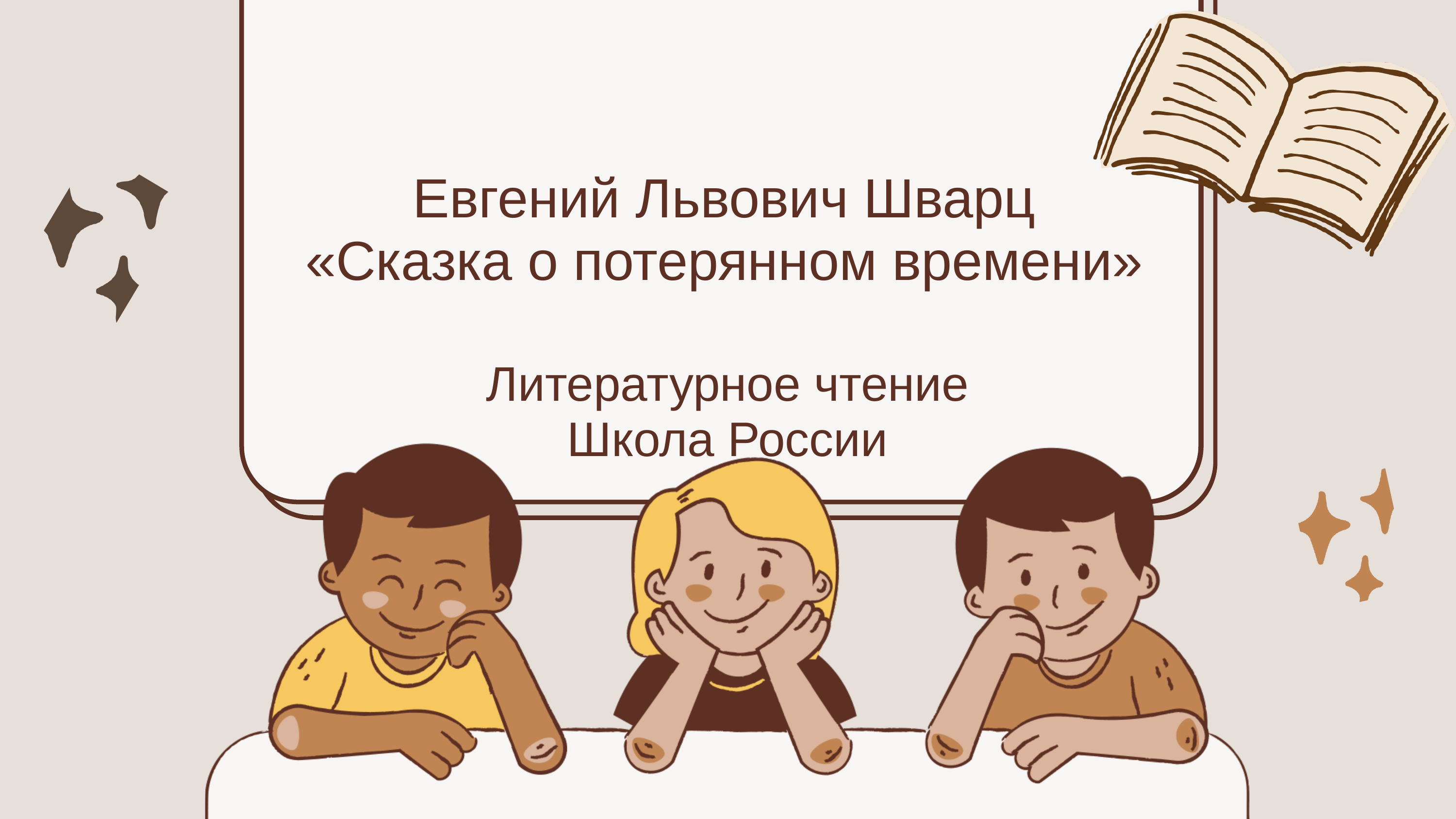

Евгений Львович Шварц
«Сказка о потерянном времени»

Литературное чтение
Школа России